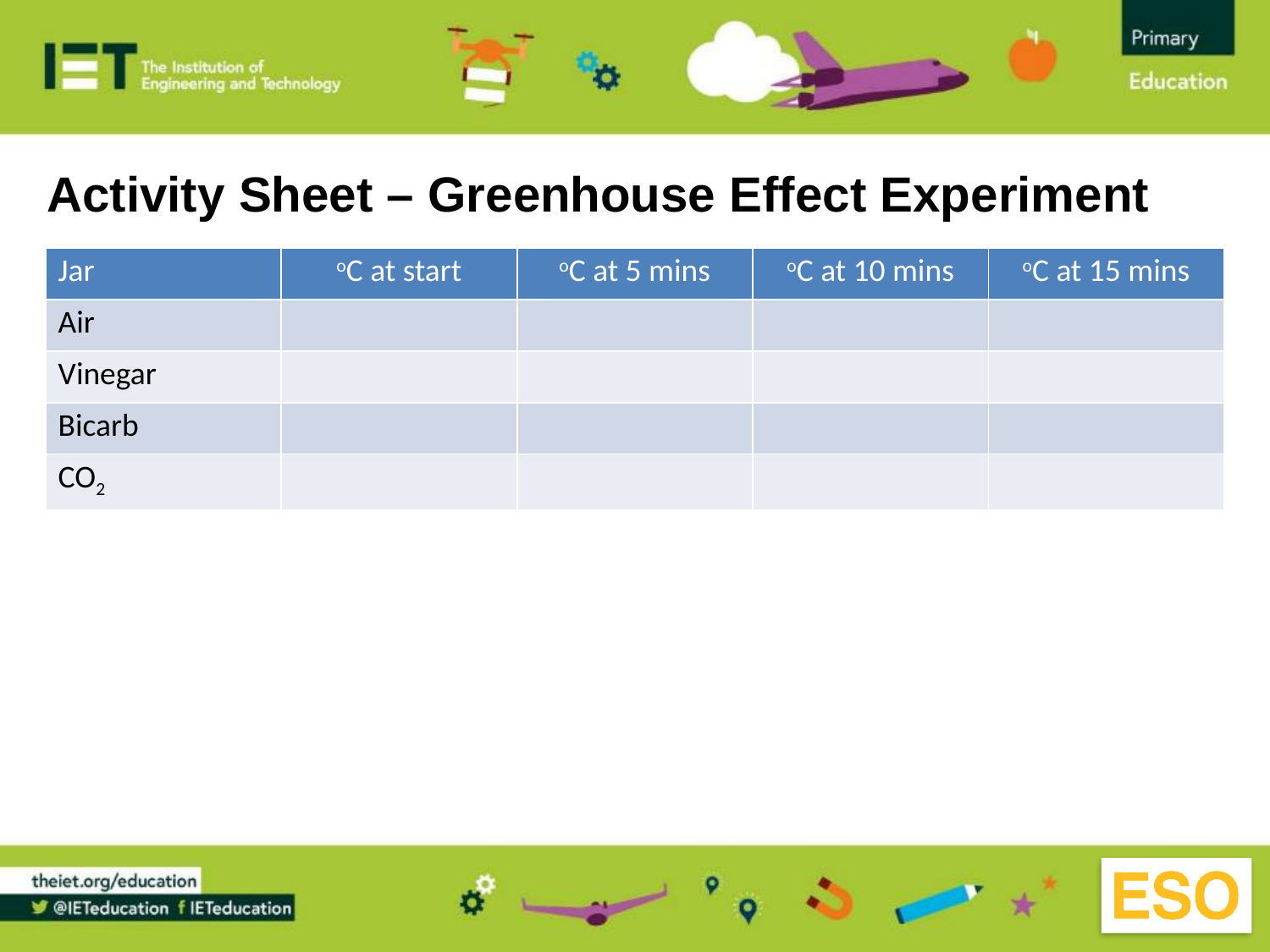

Activity Sheet – Greenhouse Effect Experiment
| Jar | oC at start | oC at 5 mins | oC at 10 mins | oC at 15 mins |
| --- | --- | --- | --- | --- |
| Air |  |  |  |  |
| Vinegar |  |  |  |  |
| Bicarb |  |  |  |  |
| CO2 |  |  |  |  |